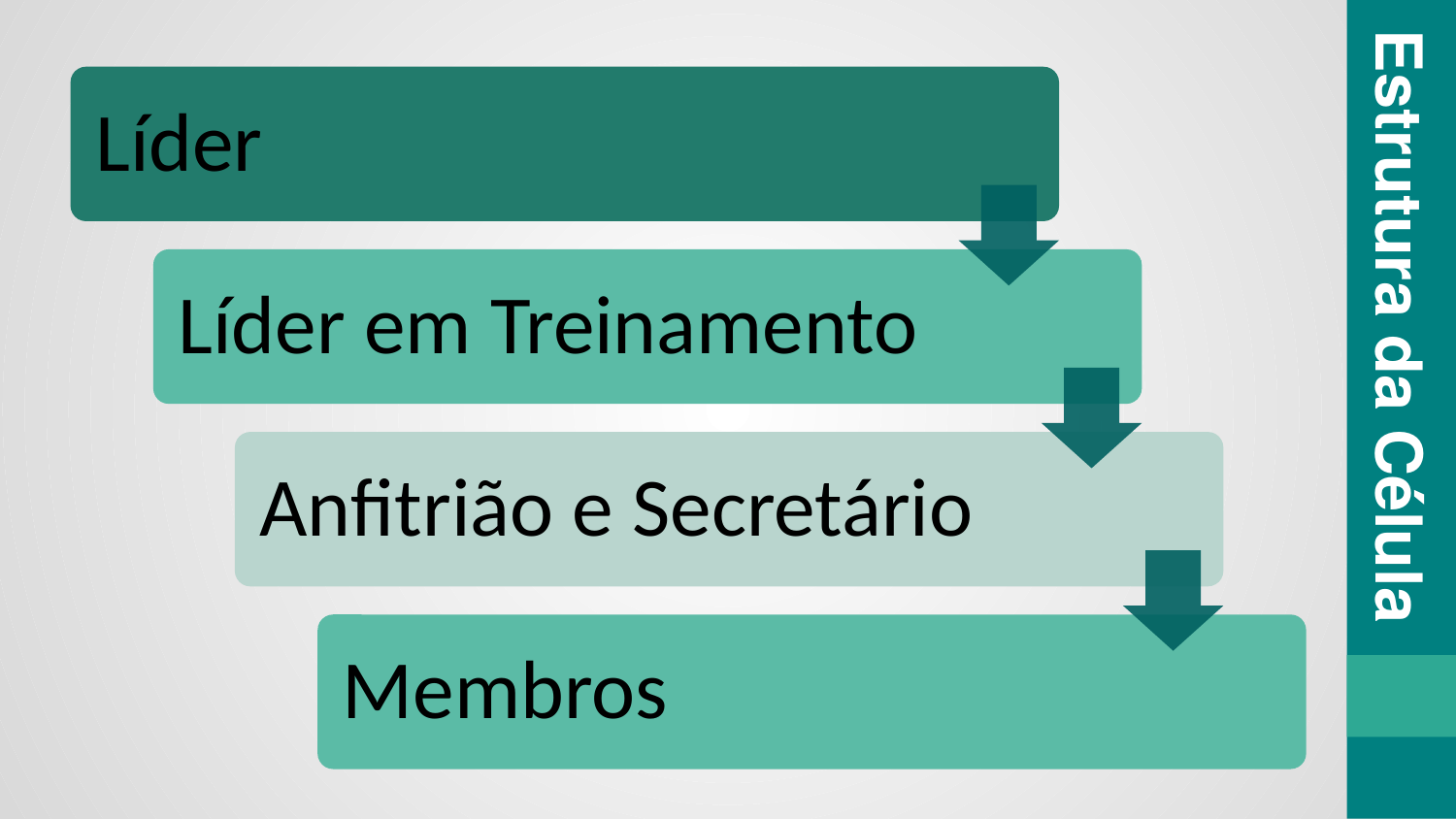

Líder

Líder em Treinamento

Anfitrião e Secretário

Membros
Estrutura da Célula